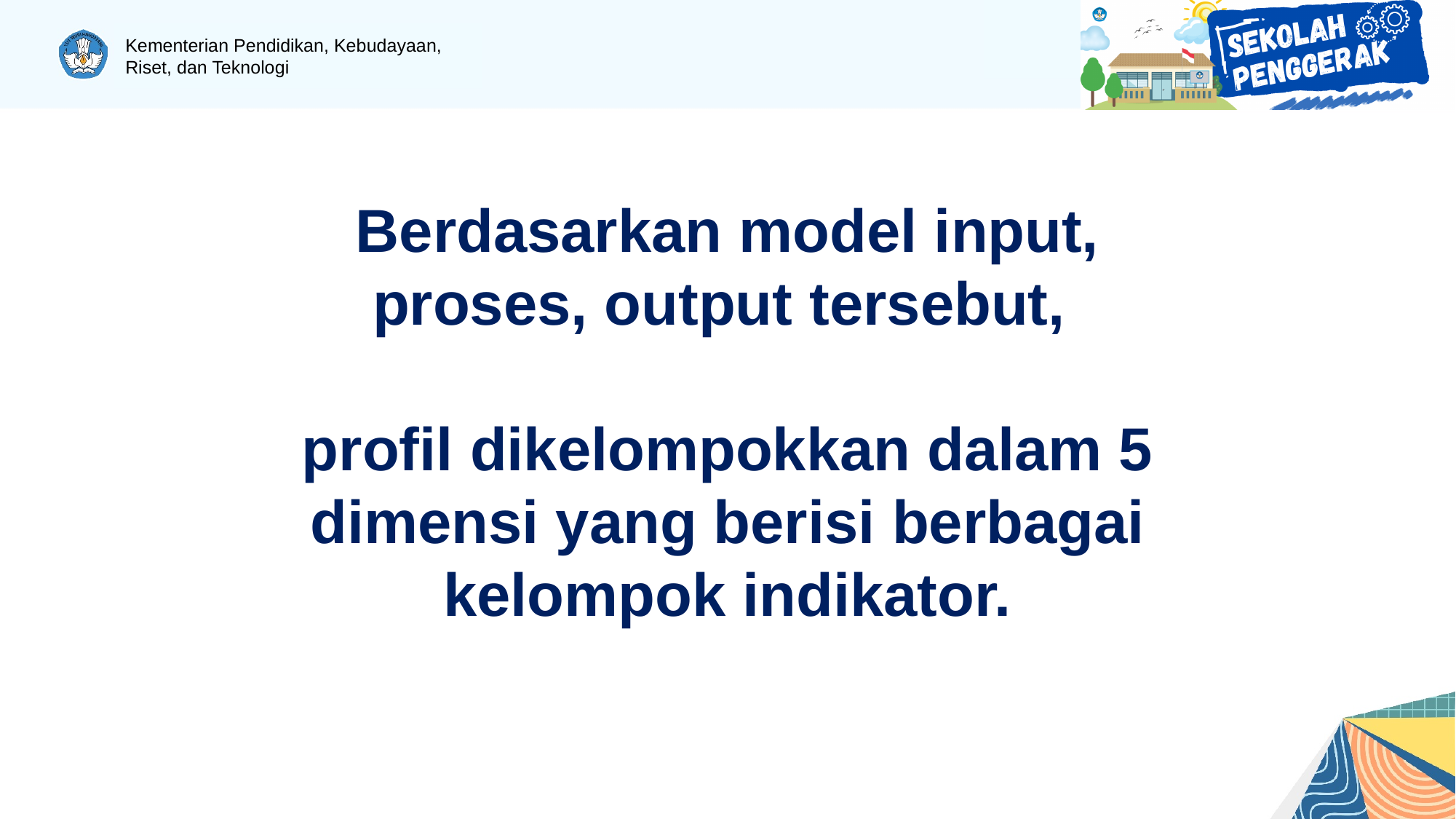

Berdasarkan model input, proses, output tersebut,

profil dikelompokkan dalam 5 dimensi yang berisi berbagai kelompok indikator.